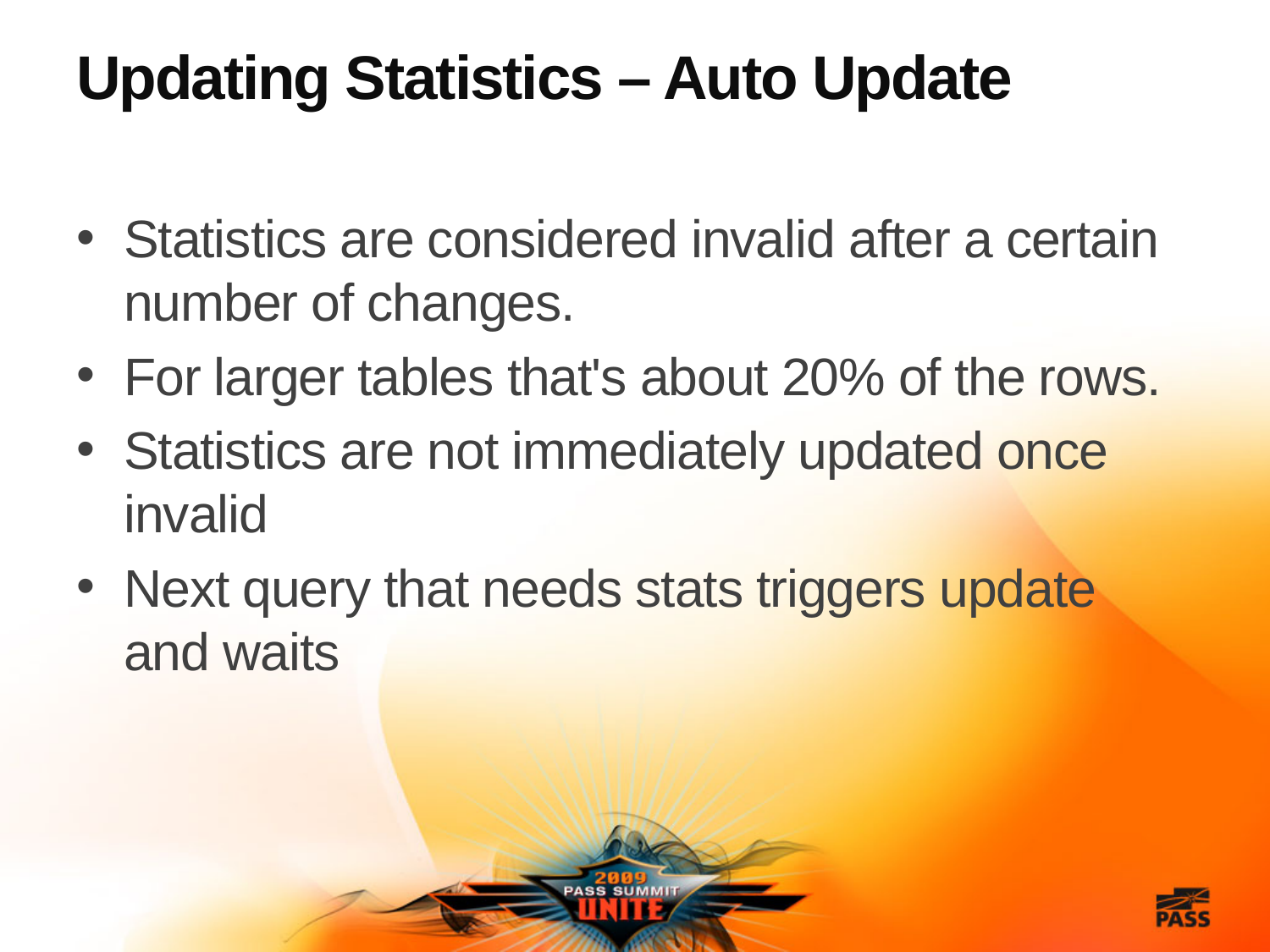

# Updating Statistics – Auto Update
Statistics are considered invalid after a certain number of changes.
For larger tables that's about 20% of the rows.
Statistics are not immediately updated once invalid
Next query that needs stats triggers update and waits